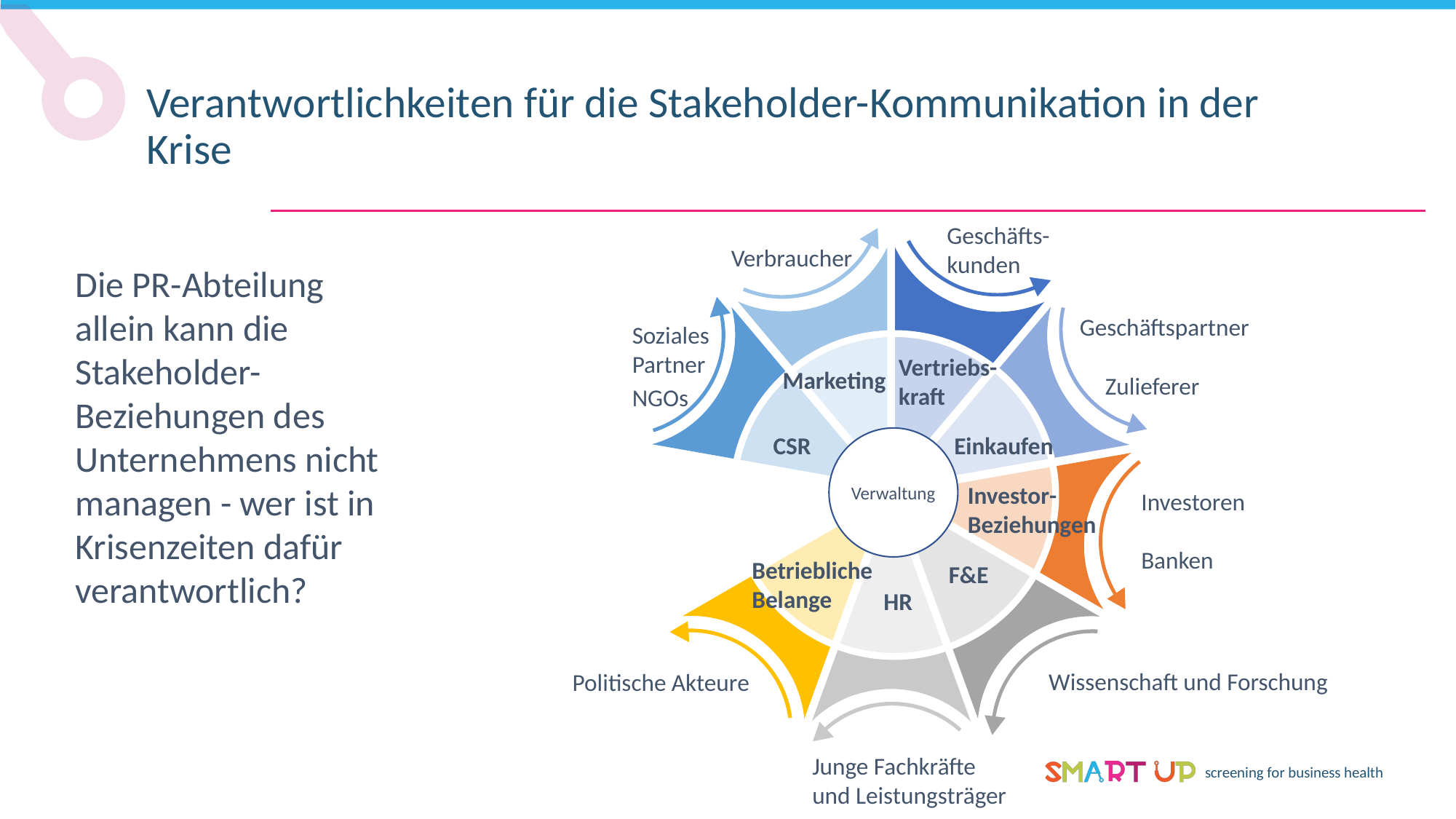

Verantwortlichkeiten für die Stakeholder-Kommunikation in der Krise
Geschäfts-
kunden

Verbraucher
Die PR-Abteilung allein kann die Stakeholder-Beziehungen des Unternehmens nicht managen - wer ist in Krisenzeiten dafür verantwortlich?
Geschäftspartner
Soziales
Partner

Vertriebs-kraft
Marketing
Zulieferer
NGOs
CSR
Einkaufen

Verwaltung
Investor-
Beziehungen
Investoren
Banken
Betriebliche Belange
F&E
HR
Wissenschaft und Forschung
Politische Akteure
Junge Fachkräfte
und Leistungsträger